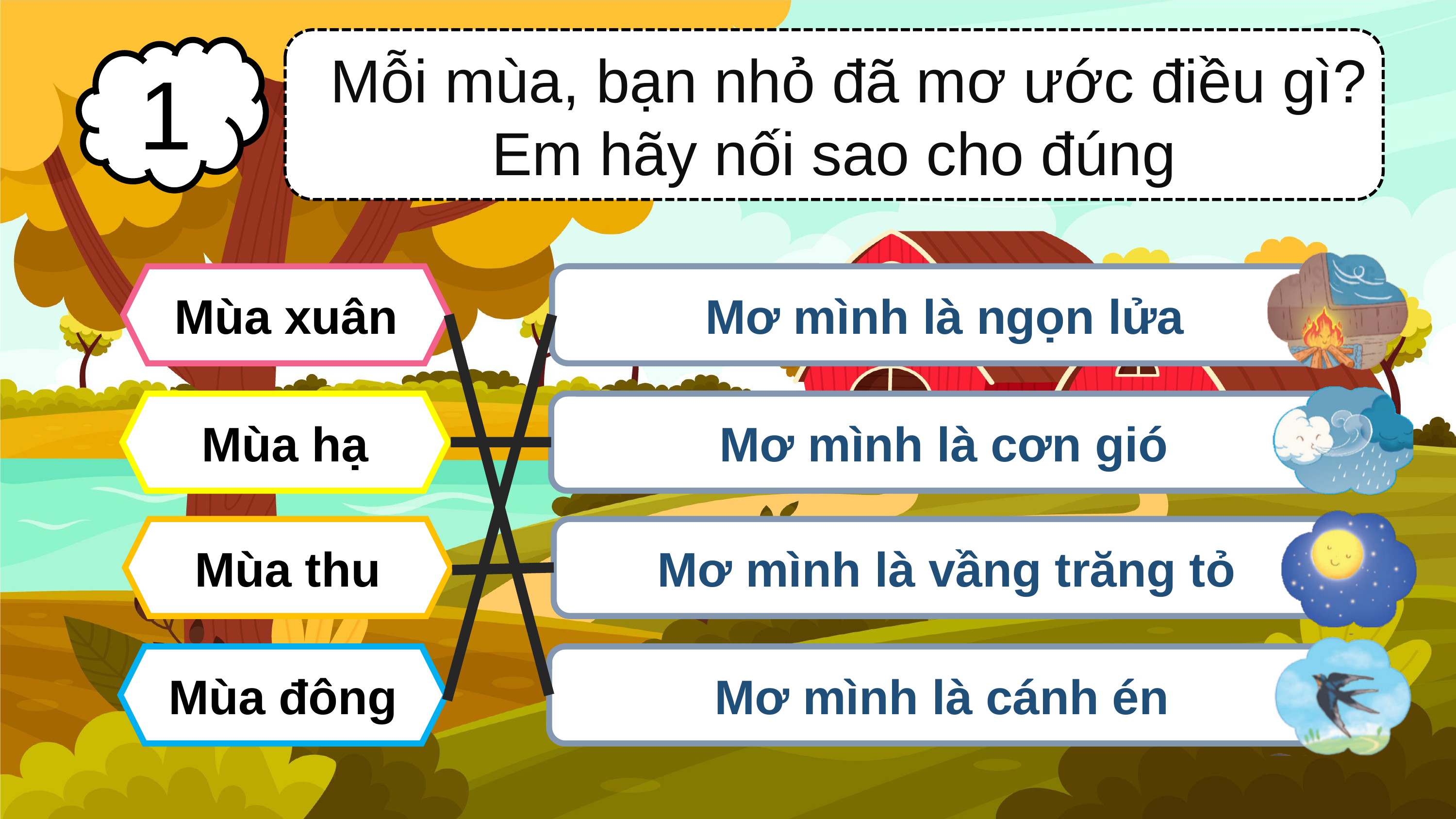

Mỗi mùa, bạn nhỏ đã mơ ước điều gì?
Em hãy nối sao cho đúng
1

Mùa xuân
Mơ mình là ngọn lửa

Mùa hạ
Mơ mình là cơn gió

Mùa thu
Mơ mình là vầng trăng tỏ

Mùa đông
Mơ mình là cánh én